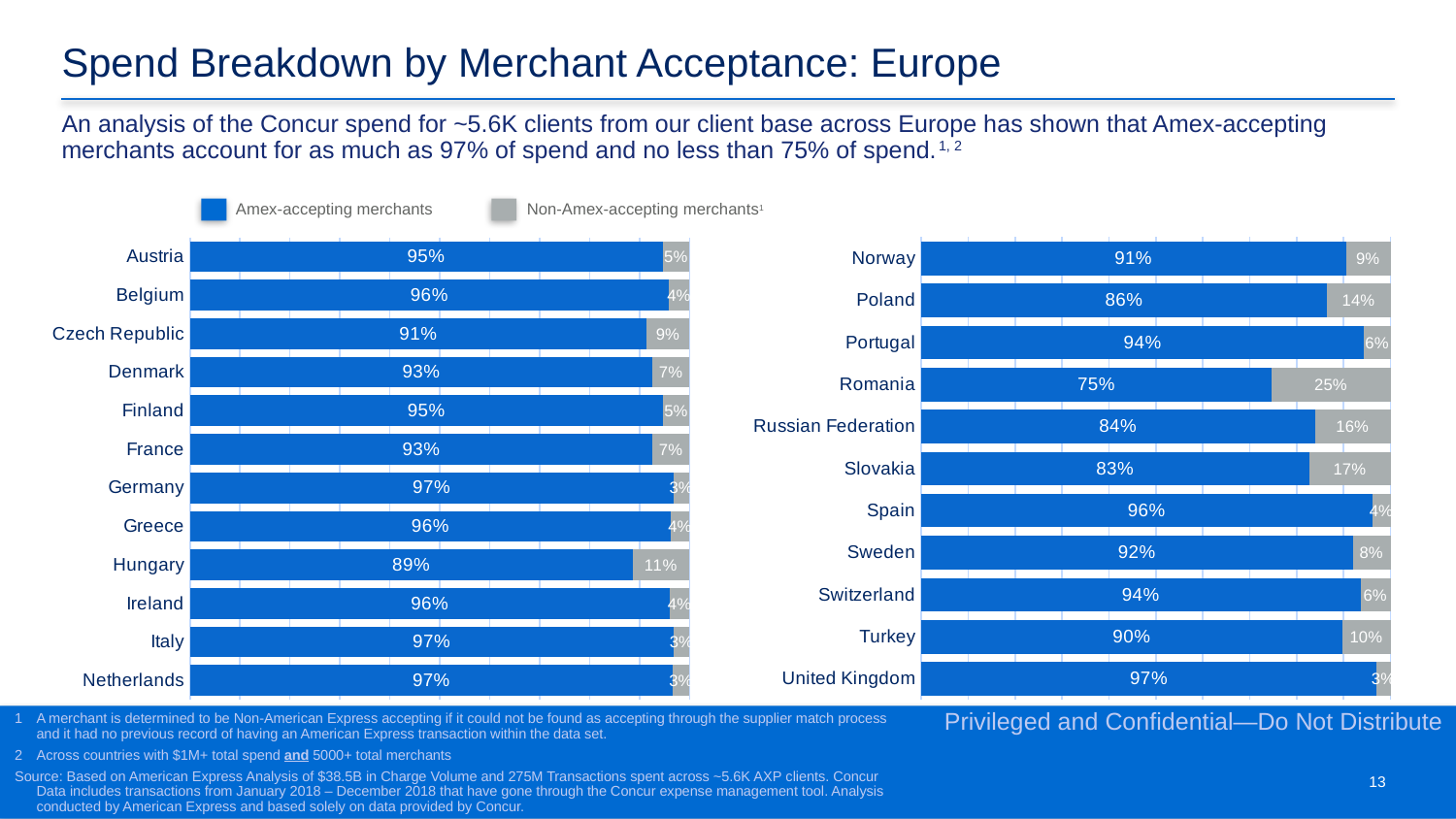

# Spend Breakdown by Merchant Acceptance: Europe
An analysis of the Concur spend for ~5.6K clients from our client base across Europe has shown that Amex-accepting merchants account for as much as 97% of spend and no less than 75% of spend.1, 2
Non-Amex-accepting merchants1
Amex-accepting merchants

### Chart

| Category | Accepting Merchants1 | Non-accepting Merchants |
|---|---|---|
| Austria | 0.945951102015488 | 0.0540488979845124 |
| Belgium | 0.958146647607591 | 0.041853352392409 |
| Czech Republic | 0.914112741043644 | 0.0858872589563555 |
| Denmark | 0.926234743410281 | 0.0737652565897192 |
| Finland | 0.946854933660769 | 0.0531450663392308 |
| France | 0.926139255762171 | 0.0738607442378292 |
| Germany | 0.967442853563256 | 0.0325571464367439 |
| Greece | 0.962284382888783 | 0.0377156171112175 |
| Hungary | 0.88552775648364 | 0.11447224351636 |
| Ireland | 0.96047030220549 | 0.0395296977945103 |
| Italy | 0.967759773995835 | 0.0322402260041655 |
| Netherlands | 0.966405798105488 | 0.0335942018945126 |

### Chart

| Category | Accepting Merchants1 | Non-accepting Merchants |
|---|---|---|
| Norway | 0.905463451342796 | 0.0945365486572035 |
| Poland | 0.864611927373438 | 0.135388072626562 |
| Portugal | 0.943833692712989 | 0.0561663072870112 |
| Romania | 0.746221439030755 | 0.253778560969245 |
| Russian Federation | 0.83888480970672 | 0.16111519029328 |
| Slovakia | 0.826937937487308 | 0.173062062512692 |
| Spain | 0.961595423353076 | 0.0384045766469243 |
| Sweden | 0.919936301600229 | 0.080063698399771 |
| Switzerland | 0.936134706842895 | 0.0638652931571049 |
| Turkey | 0.897550919161023 | 0.102449080838977 |
| United Kingdom | 0.970470572269382 | 0.0295294277306182 |

13